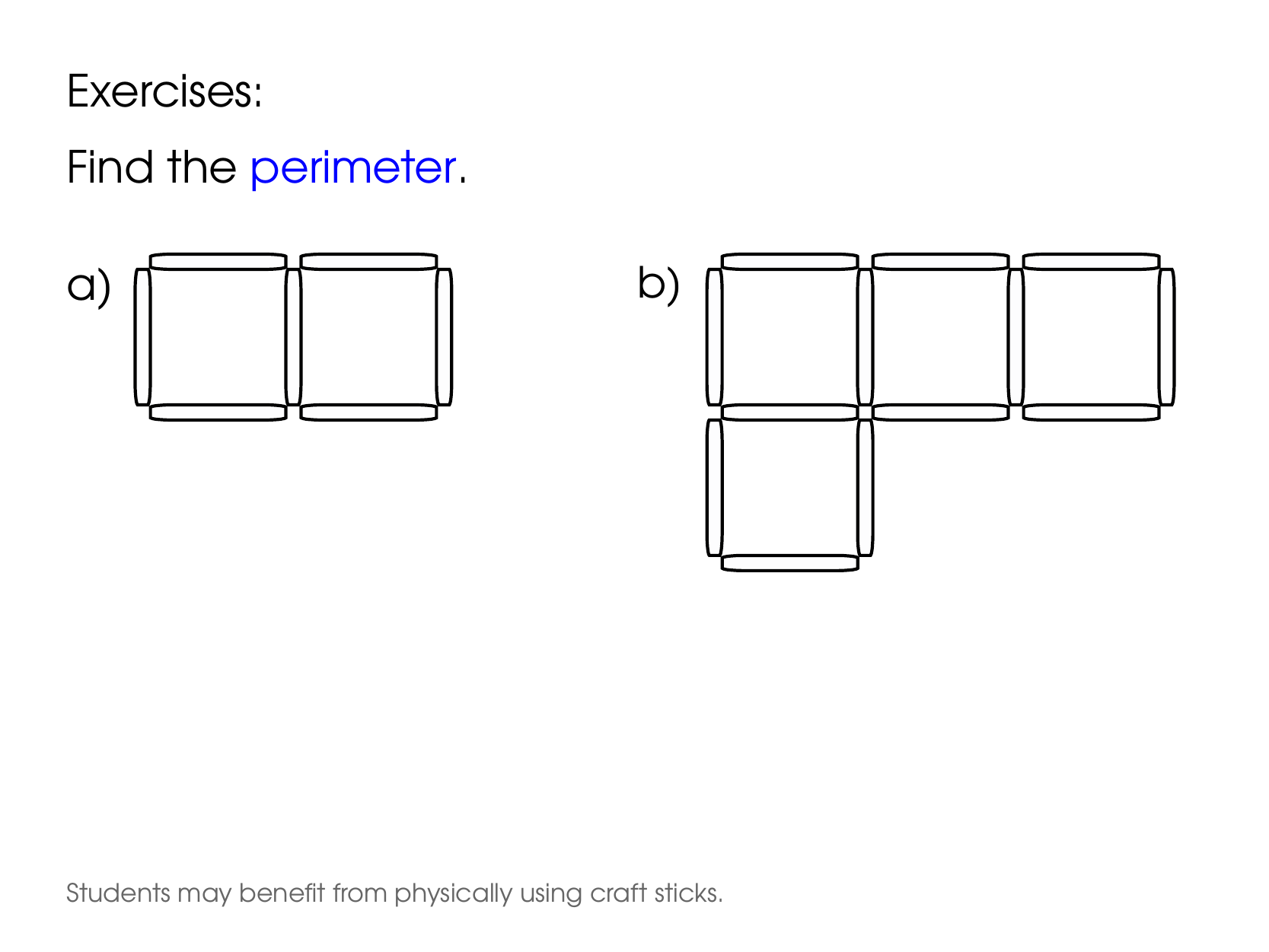

Exercises:
Find the perimeter.
a)

b)

Students may benefit from physically using craft sticks.